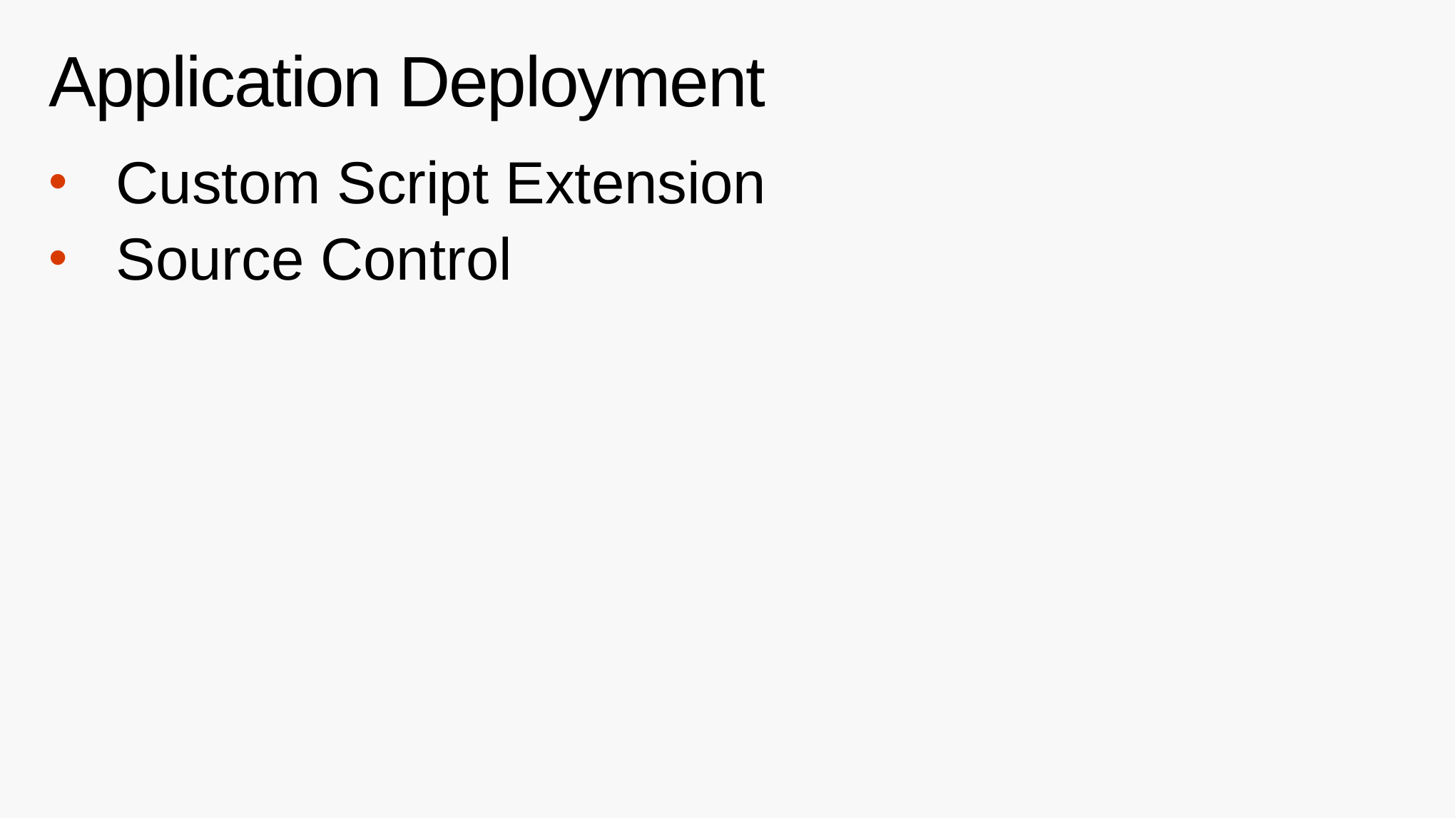

# Application Deployment
Custom Script Extension
Source Control